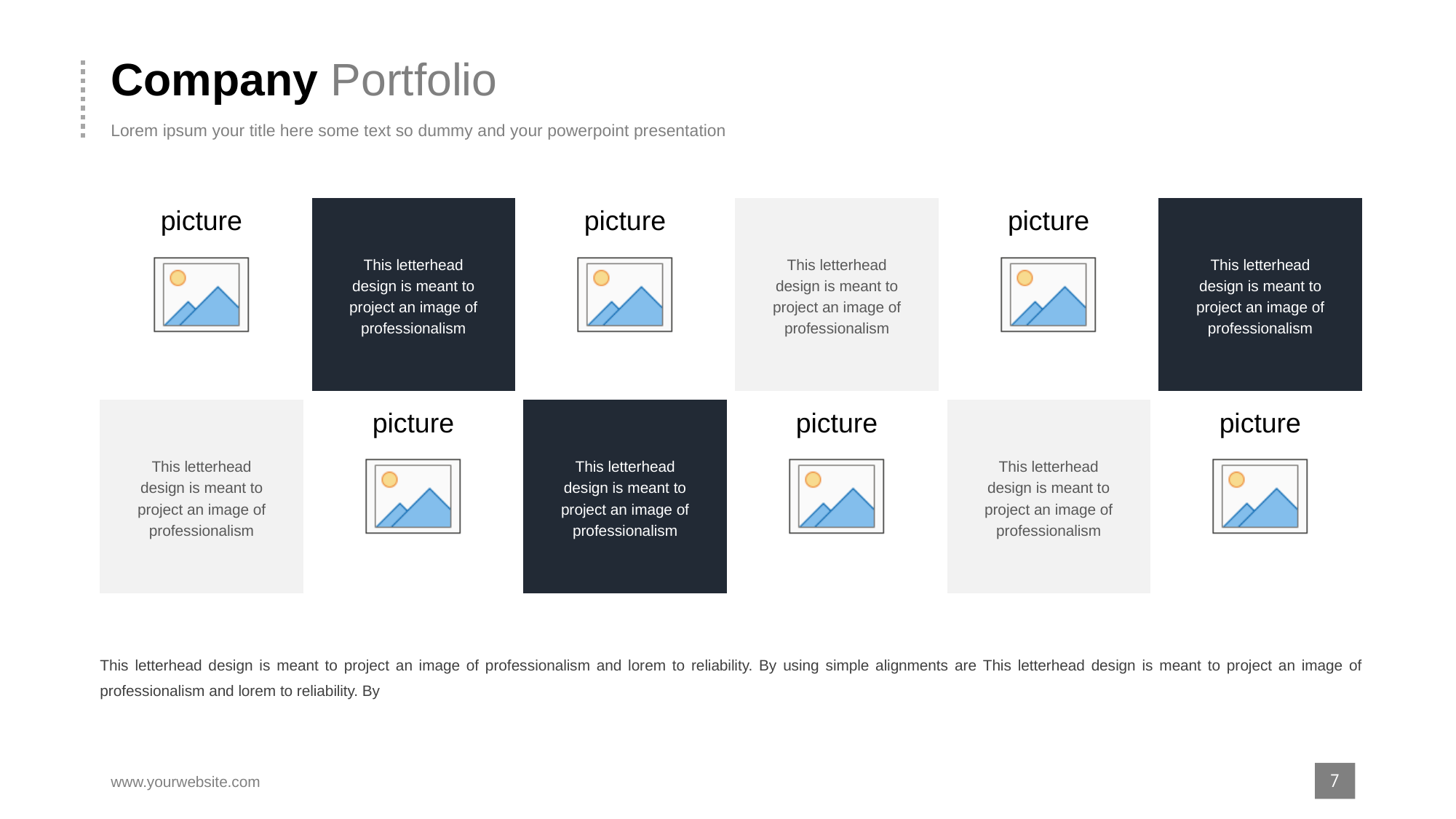

# Company Portfolio
Lorem ipsum your title here some text so dummy and your powerpoint presentation

This letterhead design is meant to project an image of professionalism
This letterhead design is meant to project an image of professionalism
This letterhead design is meant to project an image of professionalism

This letterhead design is meant to project an image of professionalism
This letterhead design is meant to project an image of professionalism
This letterhead design is meant to project an image of professionalism
This letterhead design is meant to project an image of professionalism and lorem to reliability. By using simple alignments are This letterhead design is meant to project an image of professionalism and lorem to reliability. By
7
www.yourwebsite.com